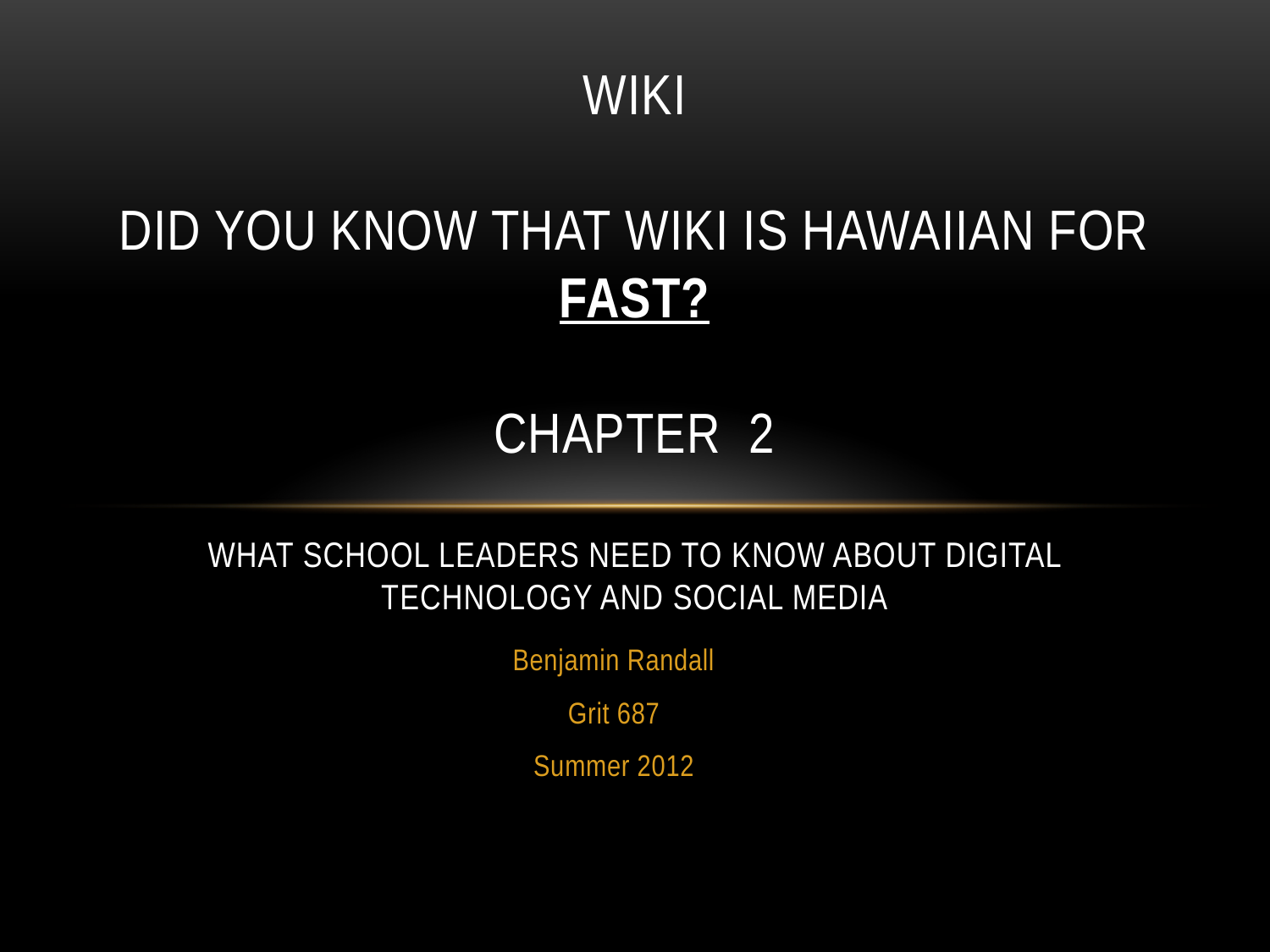

# Wiki Did you know that wiki is Hawaiian for fast? chapter  2 What School leaders need to know about digital technology and social media
Benjamin Randall
Grit 687
Summer 2012